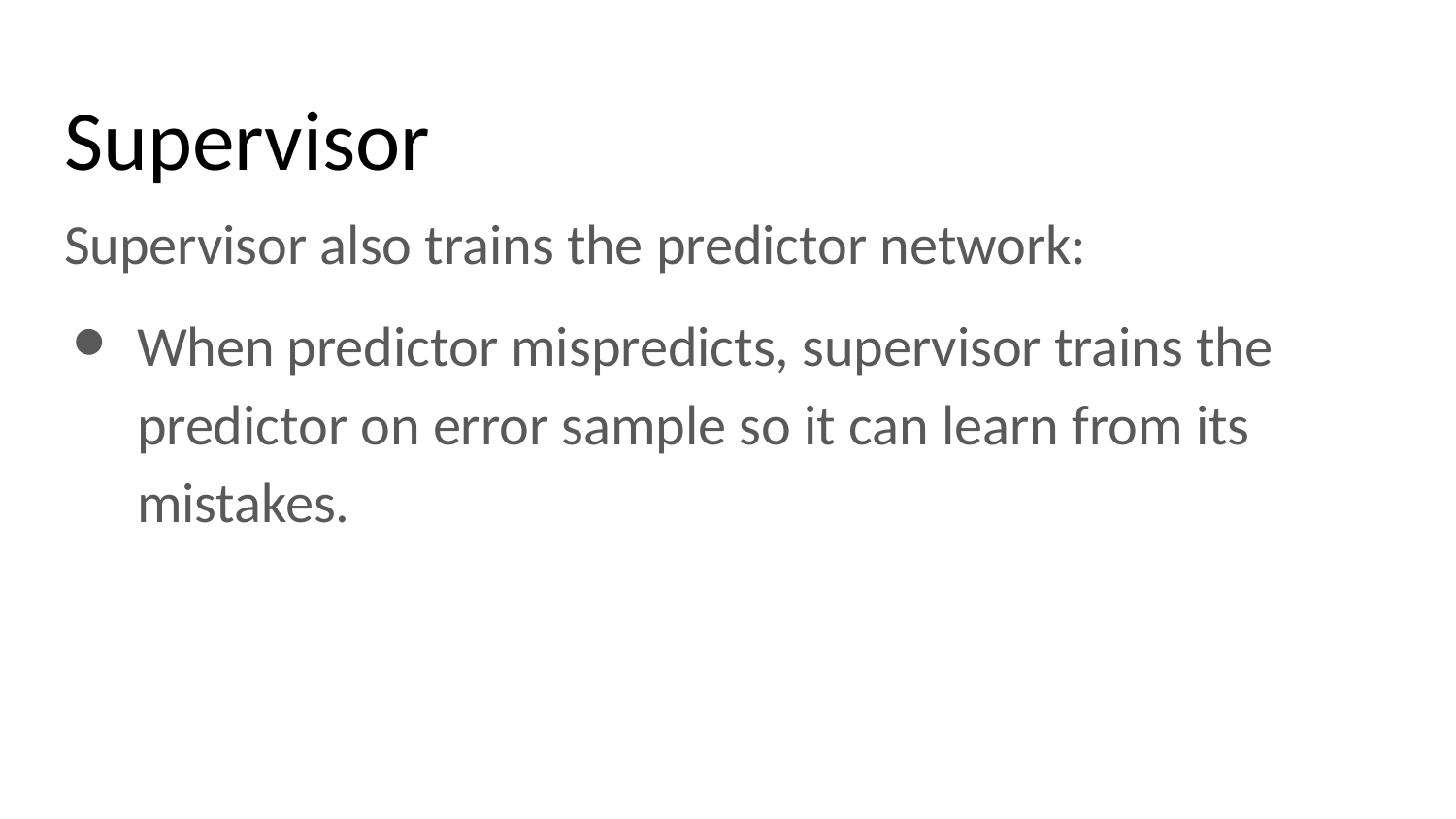

# Supervisor
Supervisor also trains the predictor network:
When predictor mispredicts, supervisor trains the predictor on error sample so it can learn from its mistakes.